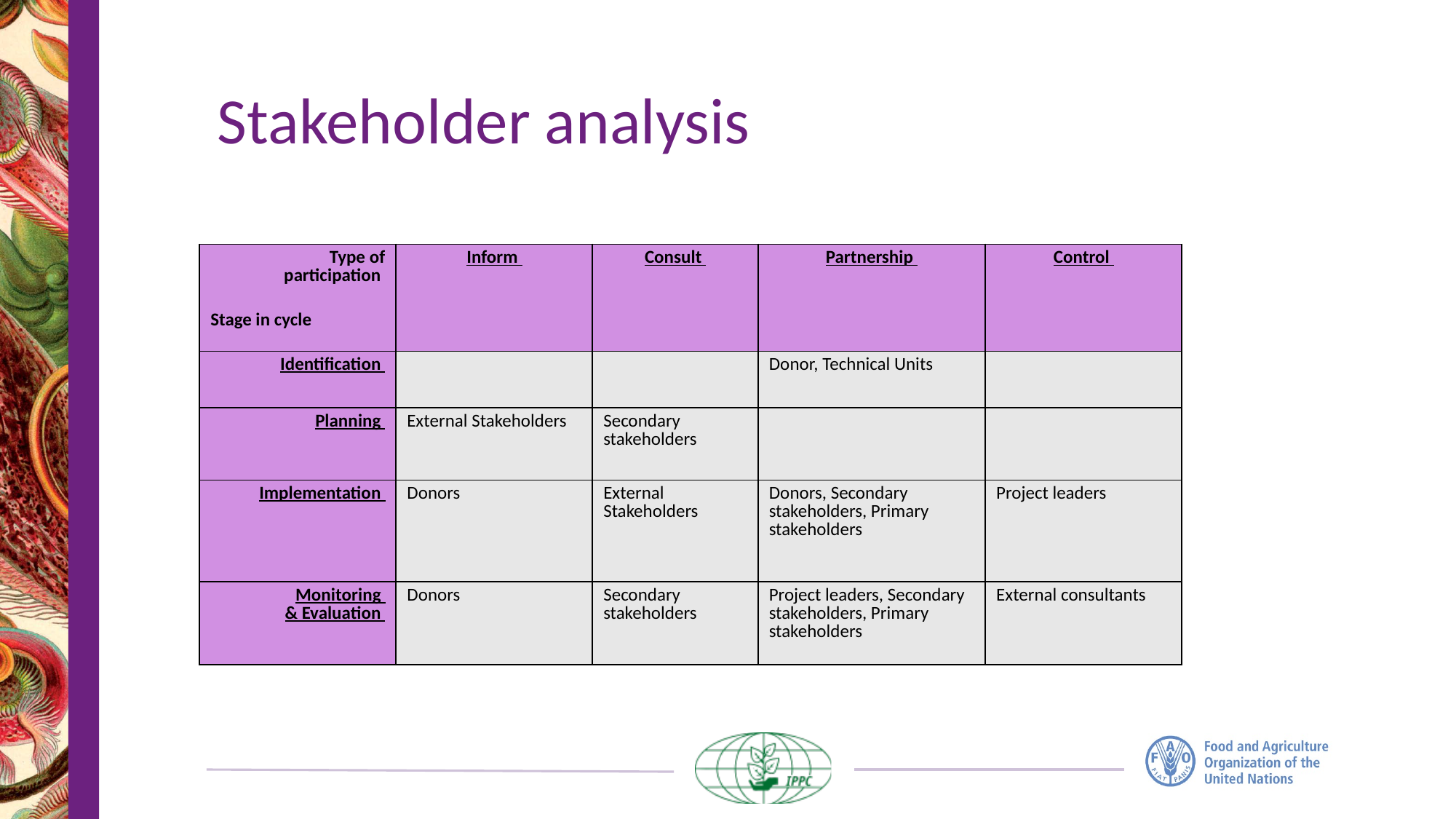

# Stakeholder analysis
| Type of participation Stage in cycle | Inform | Consult | Partnership | Control |
| --- | --- | --- | --- | --- |
| Identification |  |  | Donor, Technical Units |  |
| Planning | External Stakeholders | Secondary stakeholders |  |  |
| Implementation | Donors | External Stakeholders | Donors, Secondary stakeholders, Primary stakeholders | Project leaders |
| Monitoring & Evaluation | Donors | Secondary stakeholders | Project leaders, Secondary stakeholders, Primary stakeholders | External consultants |